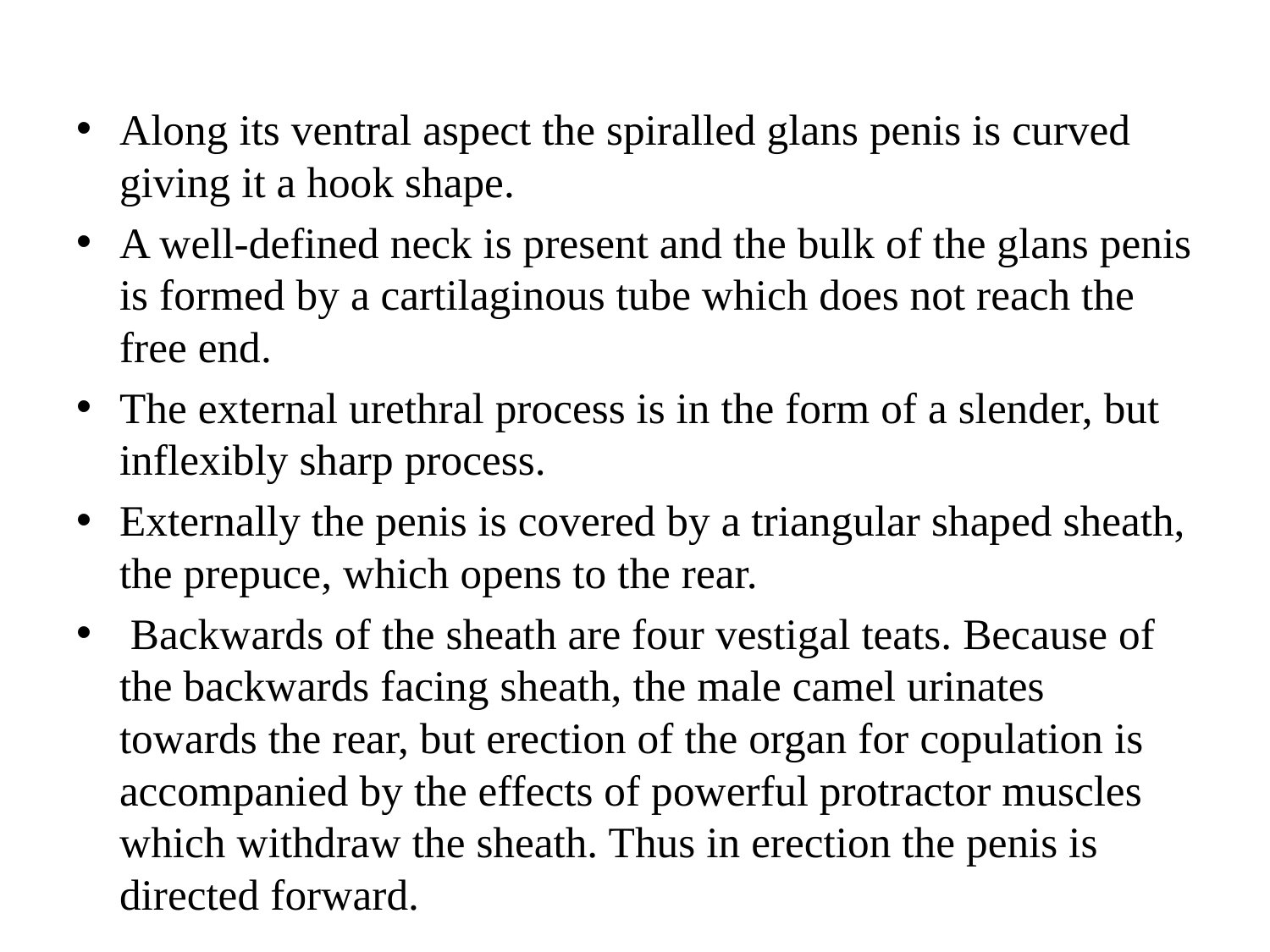

Along its ventral aspect the spiralled glans penis is curved giving it a hook shape.
A well-defined neck is present and the bulk of the glans penis is formed by a cartilaginous tube which does not reach the free end.
The external urethral process is in the form of a slender, but inflexibly sharp process.
Externally the penis is covered by a triangular shaped sheath, the prepuce, which opens to the rear.
 Backwards of the sheath are four vestigal teats. Because of the backwards facing sheath, the male camel urinates towards the rear, but erection of the organ for copulation is accompanied by the effects of powerful protractor muscles which withdraw the sheath. Thus in erection the penis is directed forward.